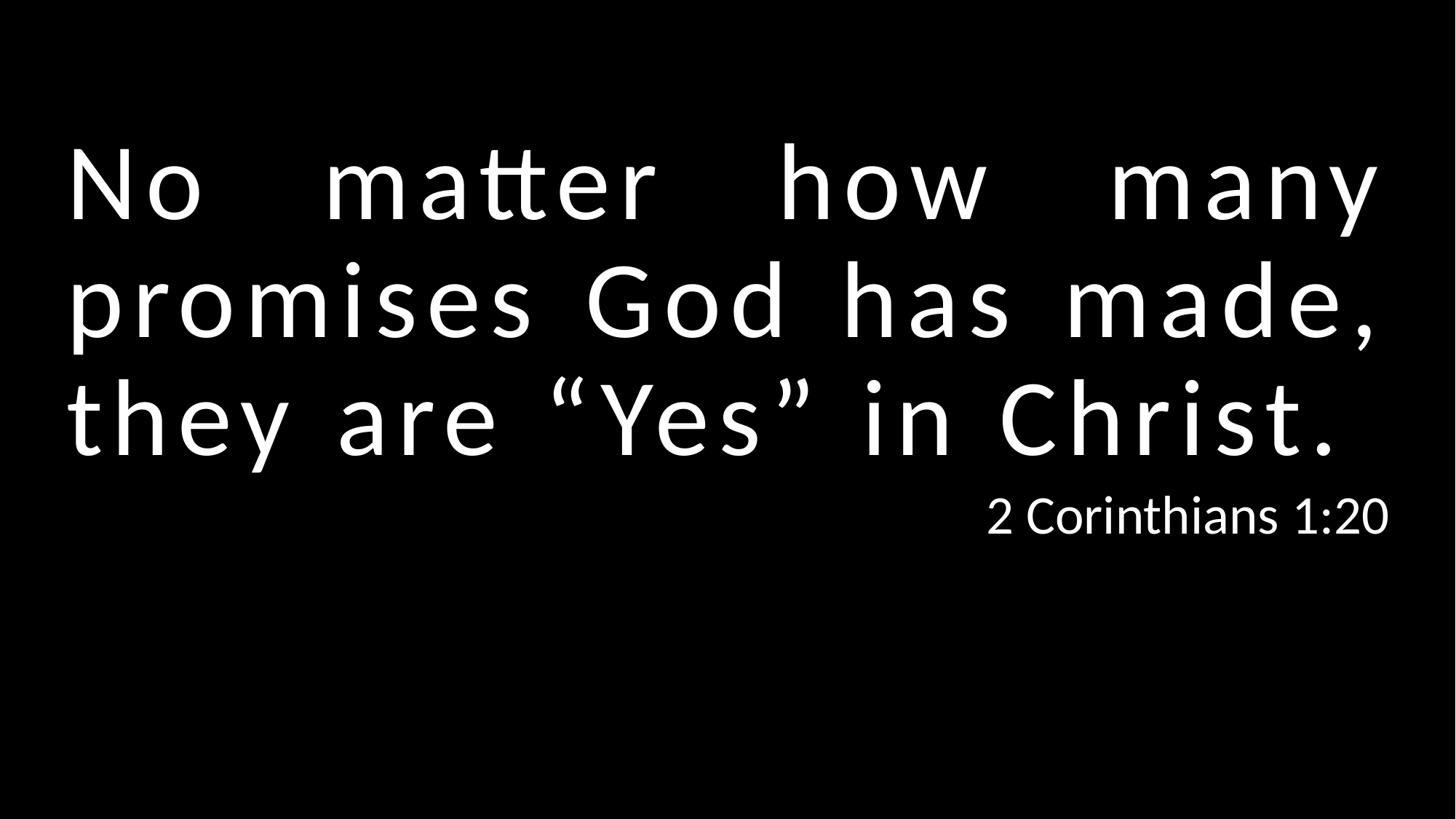

No matter how many promises God has made, they are “Yes” in Christ.				                                         2 Corinthians 1:20